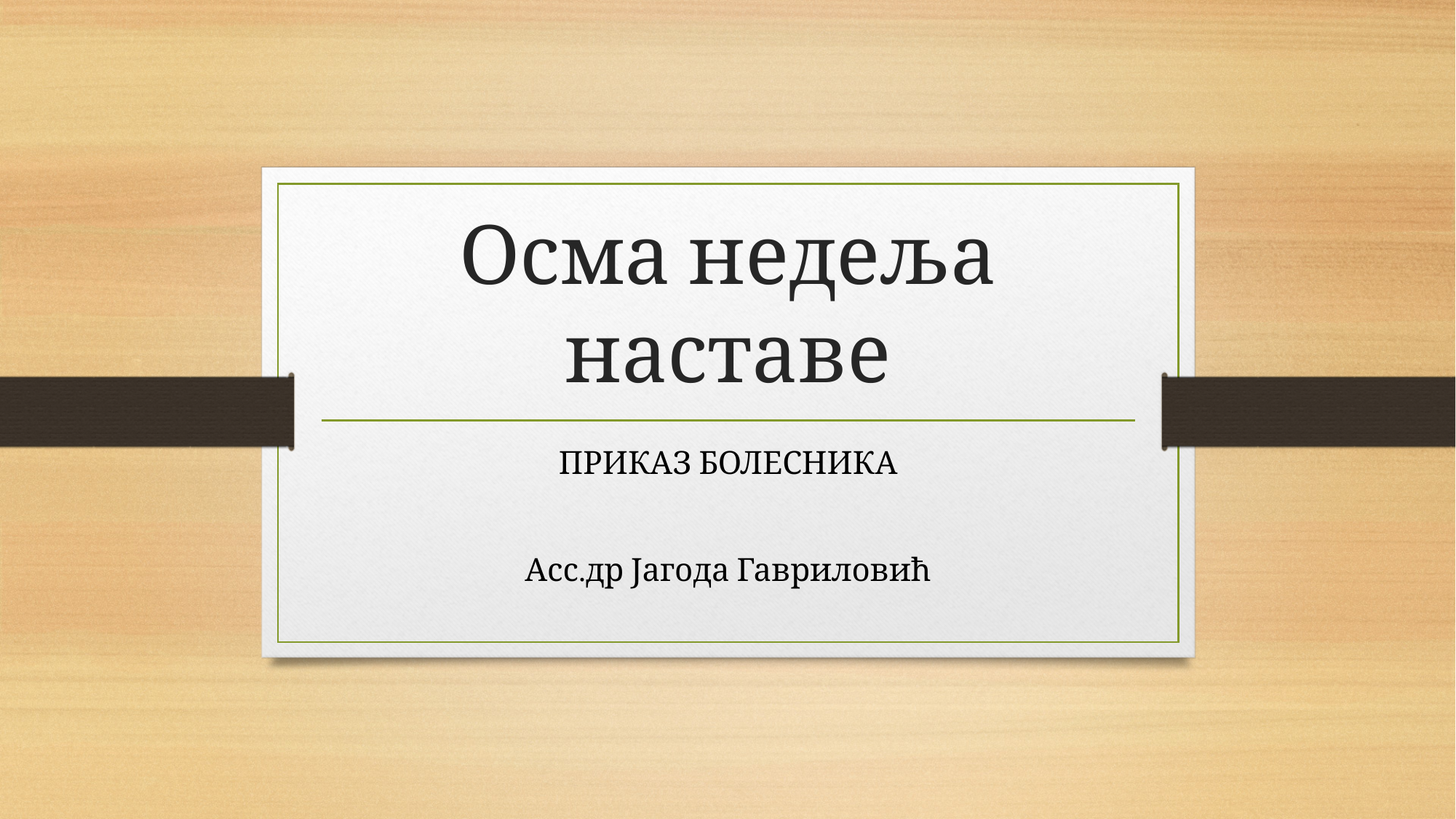

# Осма недеља наставе
ПРИКАЗ БОЛЕСНИКА

Асс.др Јагода Гавриловић